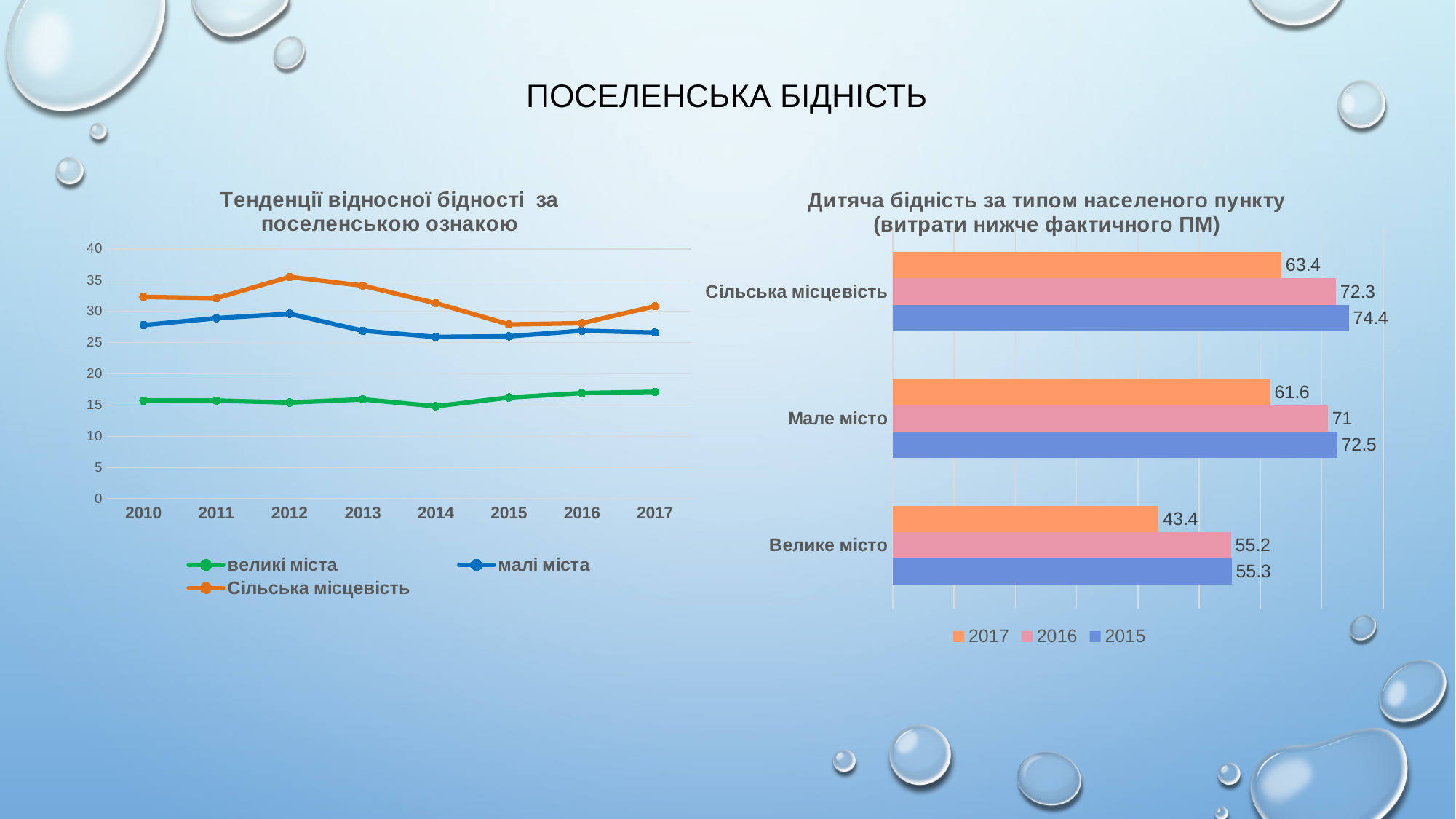

# Поселенська бідність

### Chart: Тенденції відносної бідності  за поселенською ознакою

| Category | великі міста | малі міста | Сільська місцевість |
|---|---|---|---|
| 2010 | 15.7 | 27.8 | 32.3 |
| 2011 | 15.7 | 28.9 | 32.1 |
| 2012 | 15.4 | 29.6 | 35.5 |
| 2013 | 15.9 | 26.9 | 34.1 |
| 2014 | 14.8 | 25.9 | 31.3 |
| 2015 | 16.2 | 26.0 | 27.9 |
| 2016 | 16.9 | 26.9 | 28.1 |
| 2017 | 17.1 | 26.6 | 30.8 |

### Chart: Дитяча бідність за типом населеного пункту
(витрати нижче фактичного ПМ)

| Category | 2015 | 2016 | 2017 |
|---|---|---|---|
| Велике місто | 55.3 | 55.2 | 43.4 |
| Мале місто | 72.5 | 71.0 | 61.6 |
| Сільська місцевість | 74.4 | 72.3 | 63.4 |